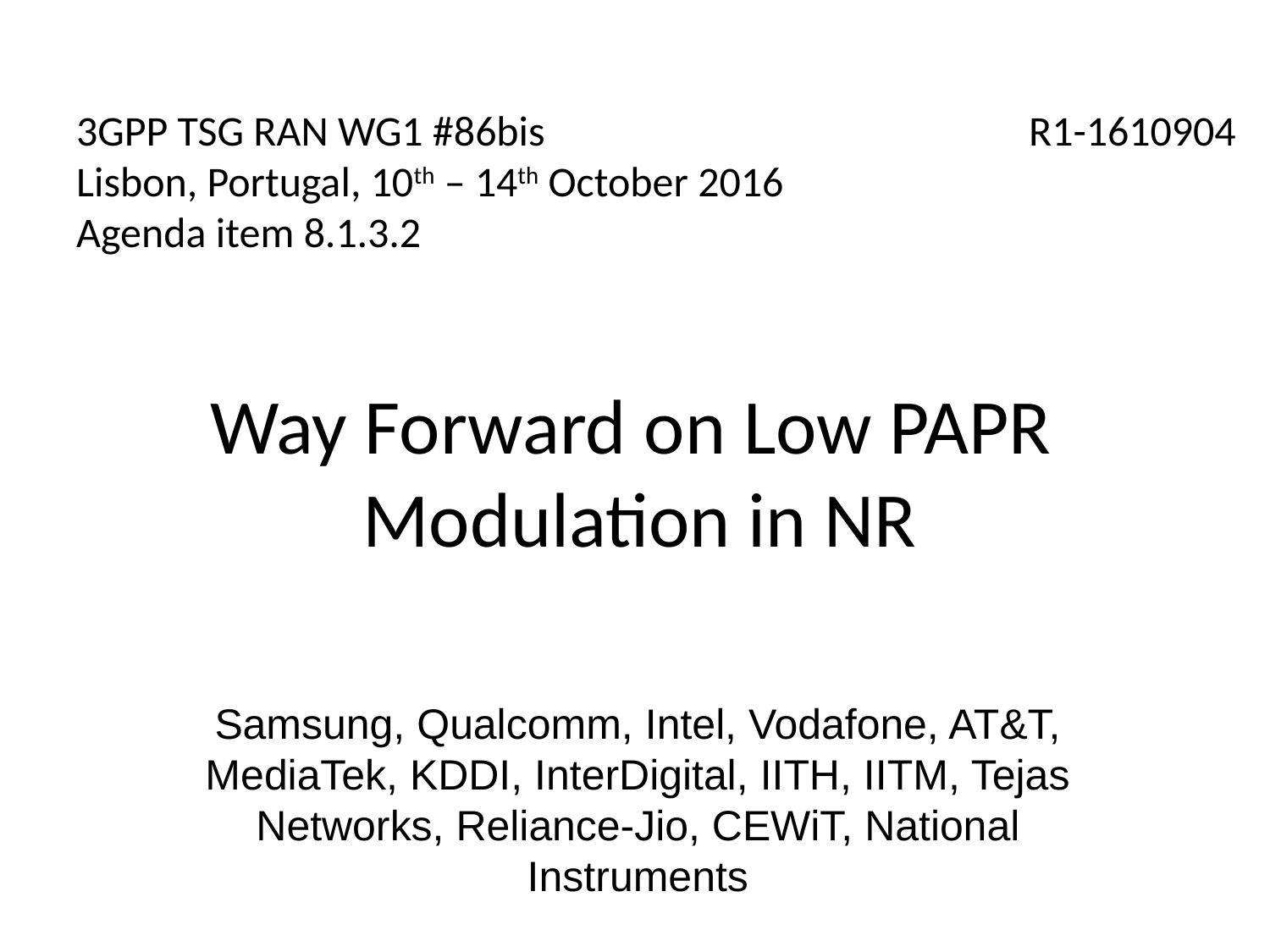

3GPP TSG RAN WG1 #86bis
Lisbon, Portugal, 10th – 14th October 2016
Agenda item 8.1.3.2
R1-1610904
Way Forward on Low PAPR
Modulation in NR
Samsung, Qualcomm, Intel, Vodafone, AT&T, MediaTek, KDDI, InterDigital, IITH, IITM, Tejas Networks, Reliance-Jio, CEWiT, National Instruments